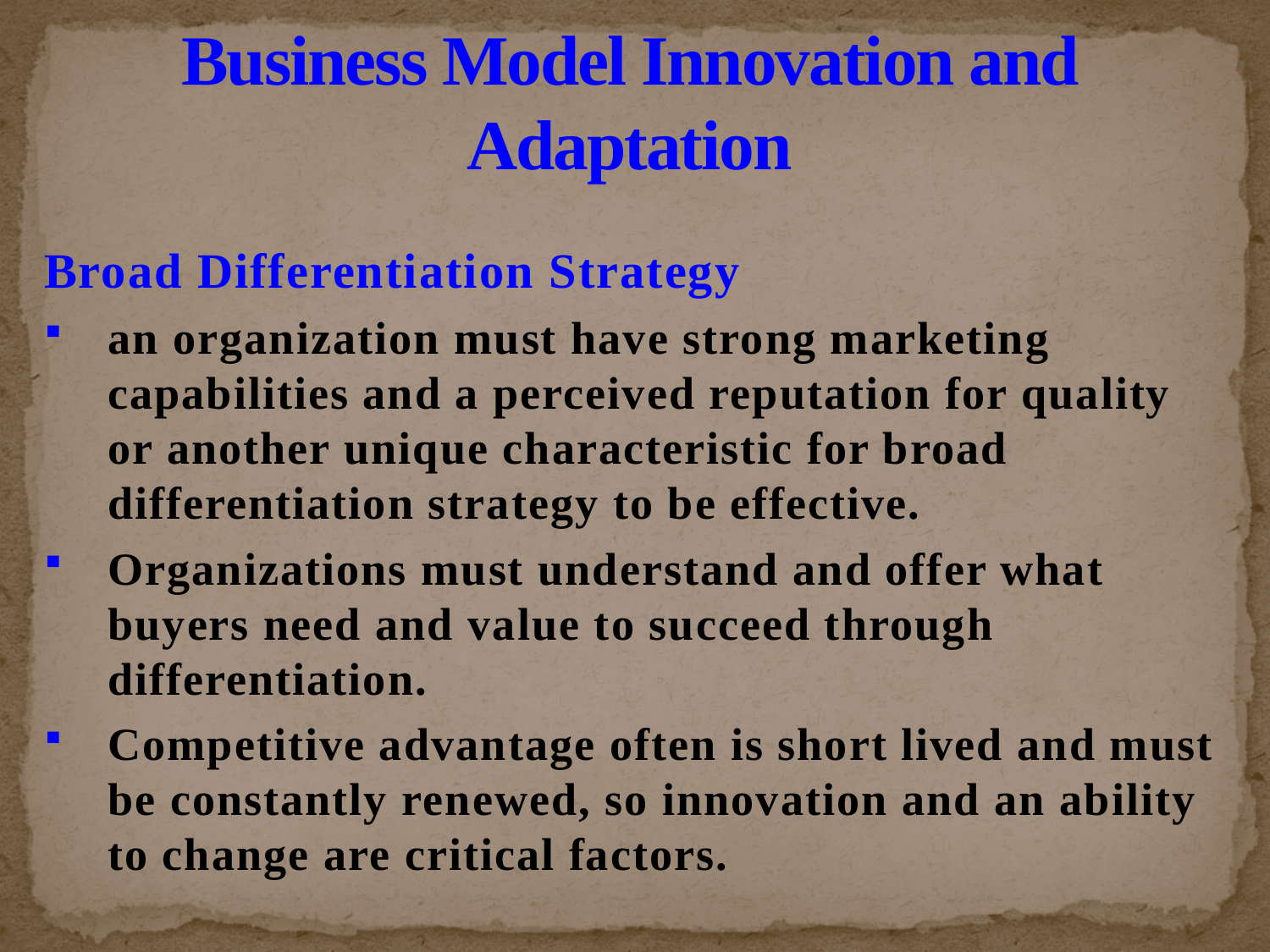

# Business Model Innovation and Adaptation
Broad Differentiation Strategy
an organization must have strong marketing capabilities and a perceived reputation for quality or another unique characteristic for broad differentiation strategy to be effective.
Organizations must understand and offer what buyers need and value to succeed through differentiation.
Competitive advantage often is short lived and must be constantly renewed, so innovation and an ability to change are critical factors.